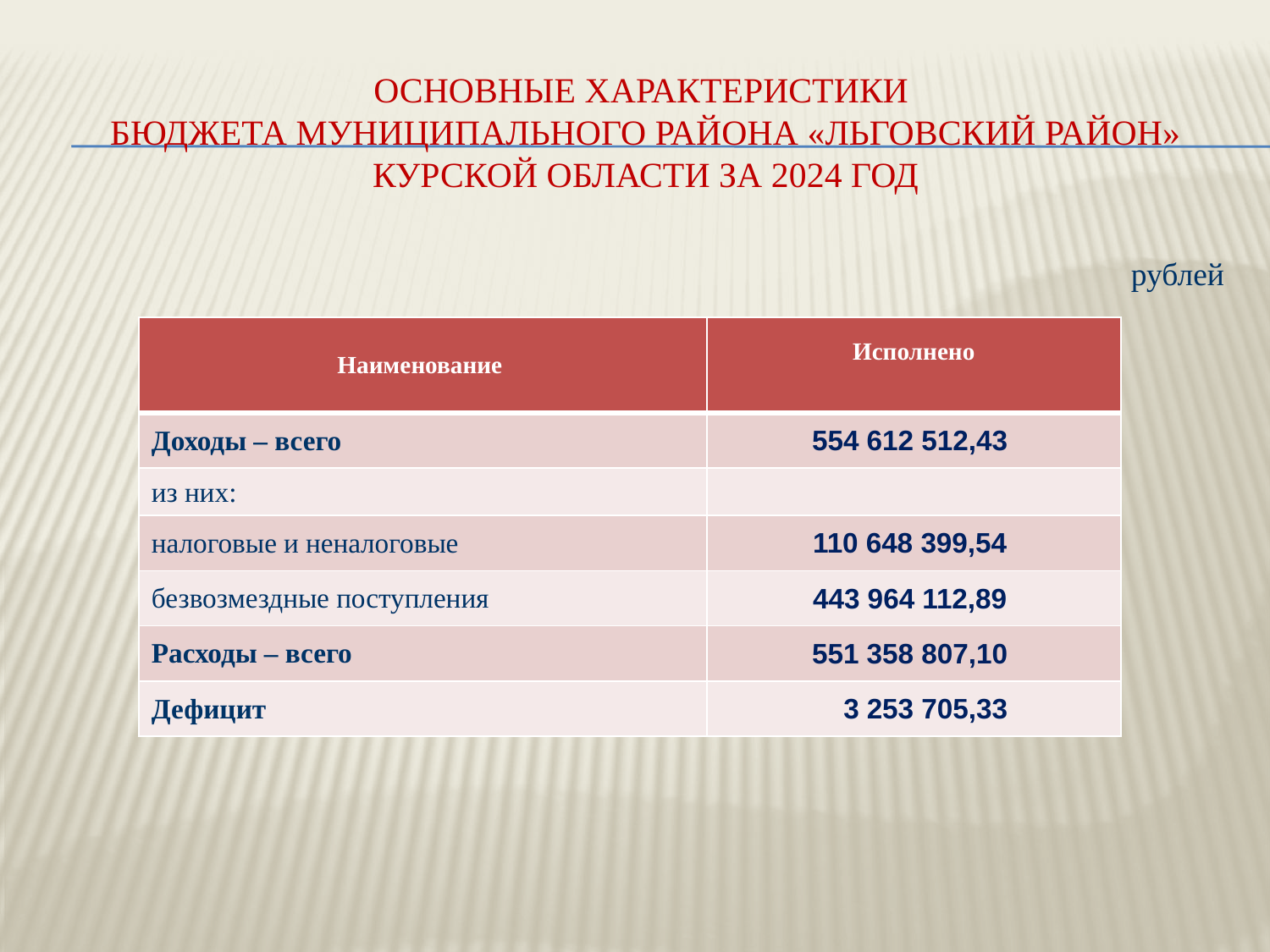

# ОСНОВНЫЕ ХАРАКТЕРИСТИКИ БЮДЖЕТА МУНИЦИПАЛЬНОГО РАЙОНА «ЛЬГОВСКИЙ РАЙОН»  КУРСКОЙ ОБЛАСТИ ЗА 2024 ГОД
рублей
| Наименование | Исполнено |
| --- | --- |
| Доходы – всего | 554 612 512,43 |
| из них: |  |
| налоговые и неналоговые | 110 648 399,54 |
| безвозмездные поступления | 443 964 112,89 |
| Расходы – всего | 551 358 807,10 |
| Дефицит | 3 253 705,33 |